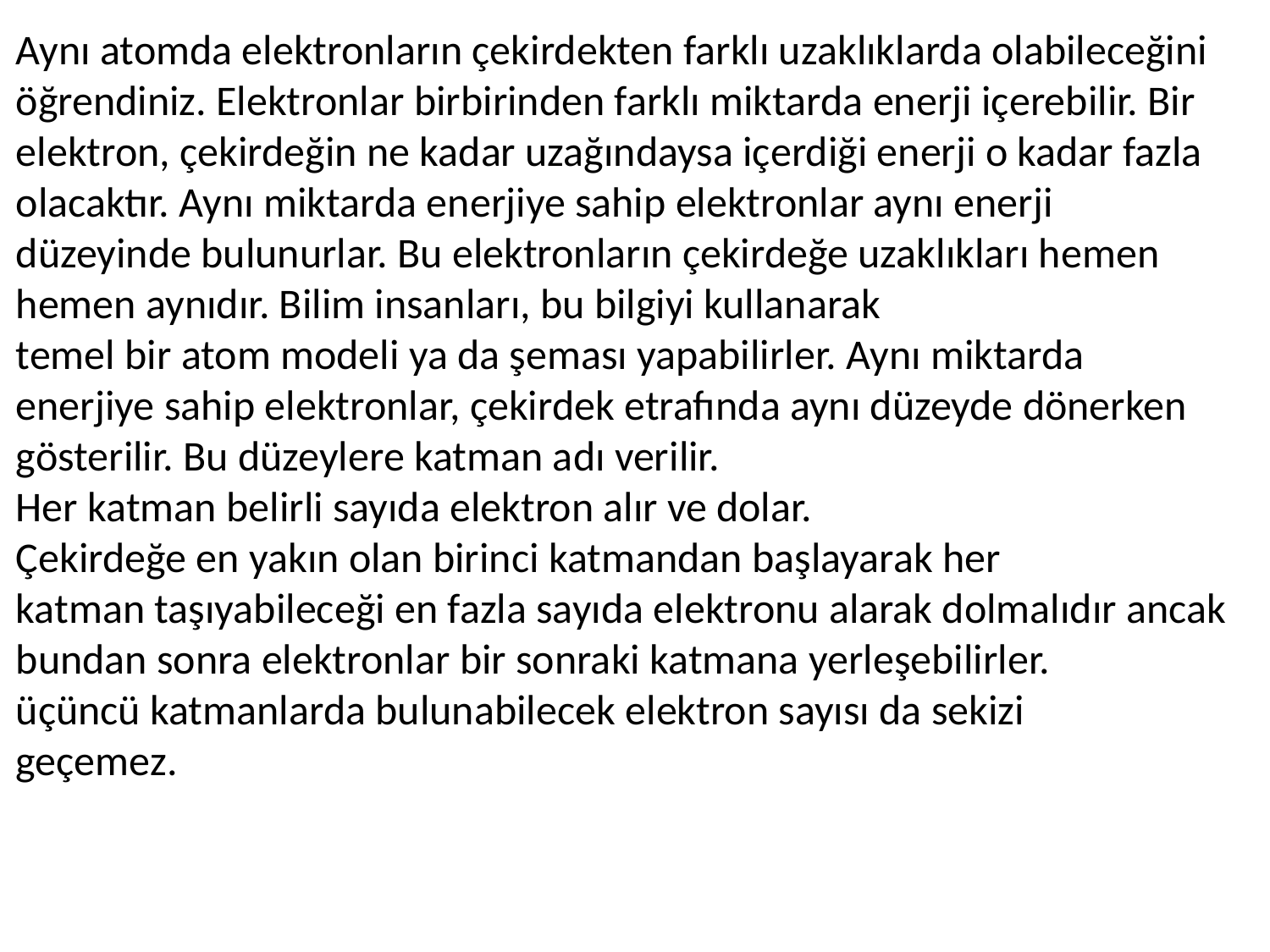

Aynı atomda elektronların çekirdekten farklı uzaklıklarda olabileceğini öğrendiniz. Elektronlar birbirinden farklı miktarda enerji içerebilir. Bir elektron, çekirdeğin ne kadar uzağındaysa içerdiği enerji o kadar fazla olacaktır. Aynı miktarda enerjiye sahip elektronlar aynı enerji düzeyinde bulunurlar. Bu elektronların çekirdeğe uzaklıkları hemen hemen aynıdır. Bilim insanları, bu bilgiyi kullanarak
temel bir atom modeli ya da şeması yapabilirler. Aynı miktarda enerjiye sahip elektronlar, çekirdek etrafında aynı düzeyde dönerken gösterilir. Bu düzeylere katman adı verilir.
Her katman belirli sayıda elektron alır ve dolar.
Çekirdeğe en yakın olan birinci katmandan başlayarak her
katman taşıyabileceği en fazla sayıda elektronu alarak dolmalıdır ancak bundan sonra elektronlar bir sonraki katmana yerleşebilirler.
üçüncü katmanlarda bulunabilecek elektron sayısı da sekizi
geçemez.